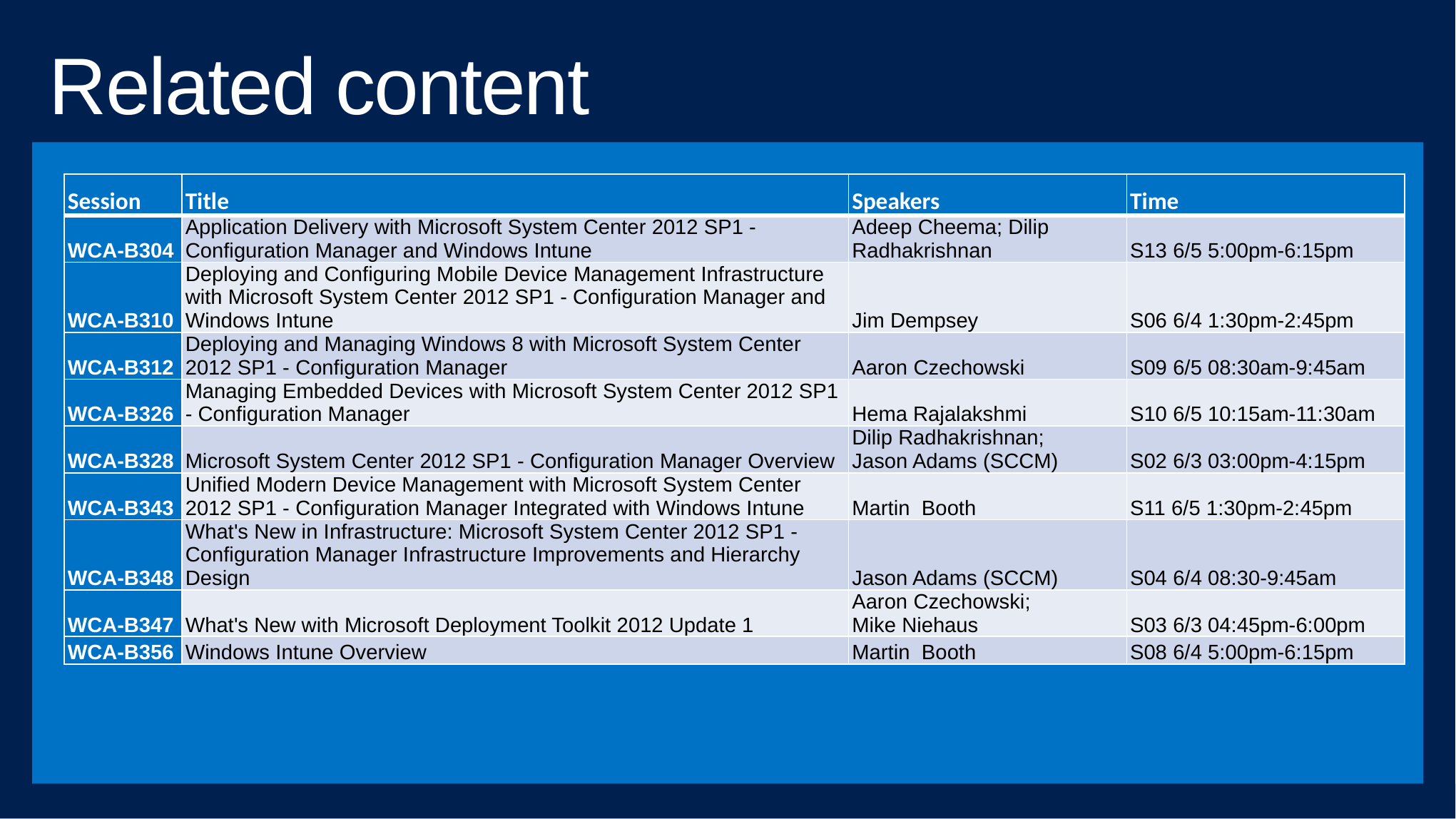

# Related content

| Session | Title | Speakers | Time |
| --- | --- | --- | --- |
| WCA-B304 | Application Delivery with Microsoft System Center 2012 SP1 - Configuration Manager and Windows Intune | Adeep Cheema; Dilip Radhakrishnan | S13 6/5 5:00pm-6:15pm |
| WCA-B310 | Deploying and Configuring Mobile Device Management Infrastructure with Microsoft System Center 2012 SP1 - Configuration Manager and Windows Intune | Jim Dempsey | S06 6/4 1:30pm-2:45pm |
| WCA-B312 | Deploying and Managing Windows 8 with Microsoft System Center 2012 SP1 - Configuration Manager | Aaron Czechowski | S09 6/5 08:30am-9:45am |
| WCA-B326 | Managing Embedded Devices with Microsoft System Center 2012 SP1 - Configuration Manager | Hema Rajalakshmi | S10 6/5 10:15am-11:30am |
| WCA-B328 | Microsoft System Center 2012 SP1 - Configuration Manager Overview | Dilip Radhakrishnan; Jason Adams (SCCM) | S02 6/3 03:00pm-4:15pm |
| WCA-B343 | Unified Modern Device Management with Microsoft System Center 2012 SP1 - Configuration Manager Integrated with Windows Intune | Martin  Booth | S11 6/5 1:30pm-2:45pm |
| WCA-B348 | What's New in Infrastructure: Microsoft System Center 2012 SP1 - Configuration Manager Infrastructure Improvements and Hierarchy Design | Jason Adams (SCCM) | S04 6/4 08:30-9:45am |
| WCA-B347 | What's New with Microsoft Deployment Toolkit 2012 Update 1 | Aaron Czechowski; Mike Niehaus | S03 6/3 04:45pm-6:00pm |
| WCA-B356 | Windows Intune Overview | Martin  Booth | S08 6/4 5:00pm-6:15pm |